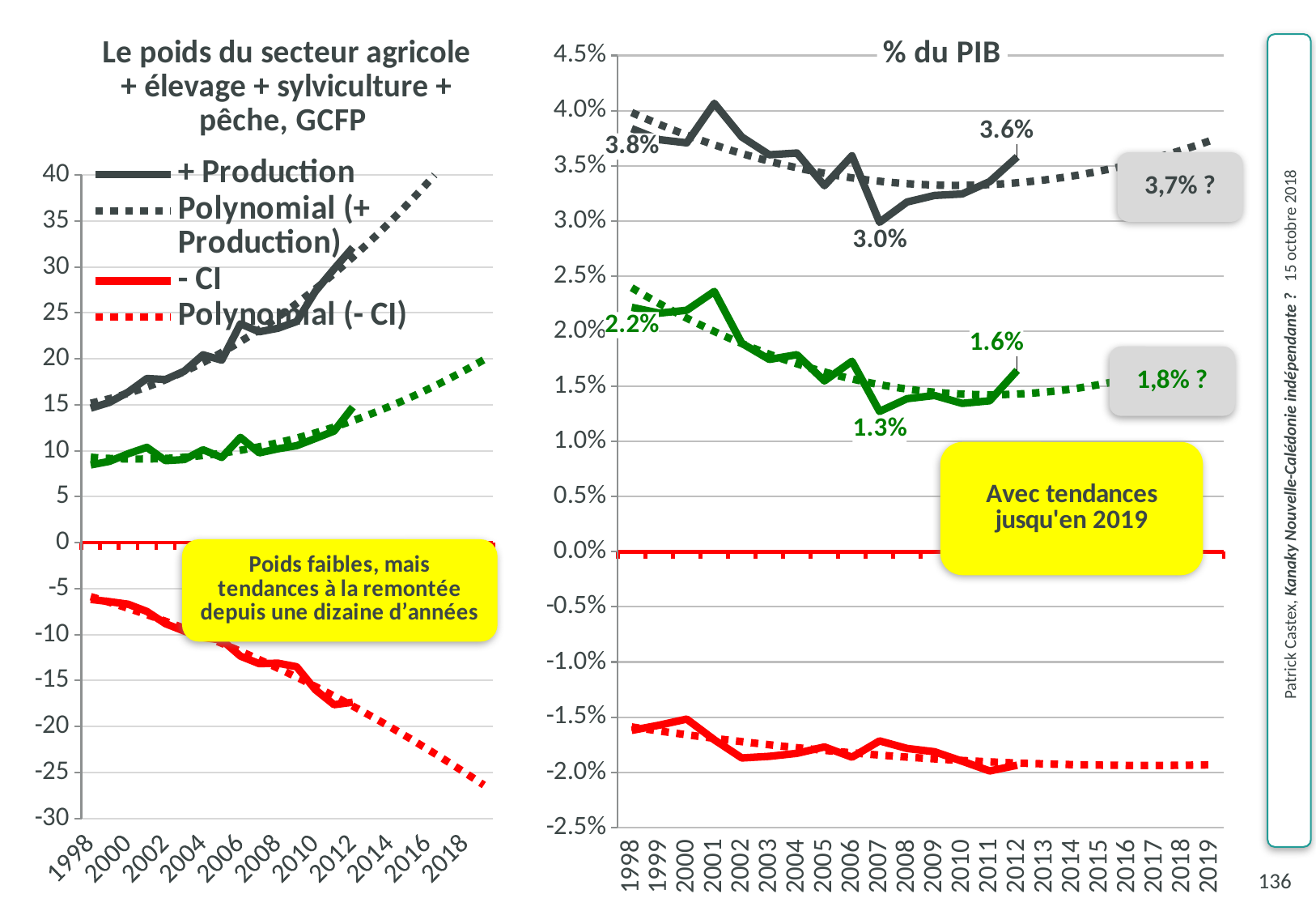

### Chart: Le poids du secteur agricole + élevage + sylviculture + pêche, GCFP

| Category | + Production | - CI | = VAB |
|---|---|---|---|
| 1998.0 | 14.6359558088324 | -6.18100924334539 | 8.45494656548698 |
| 1999.0 | 15.26079252529138 | -6.42325828523013 | 8.83753424006125 |
| 2000.0 | 16.38262304516098 | -6.707515512922224 | 9.67510753223881 |
| 2001.0 | 17.86325473423489 | -7.492926300216586 | 10.3703284340183 |
| 2002.0 | 17.75092924895015 | -8.828505401983307 | 8.92242384696684 |
| 2003.0 | 18.66311603795353 | -9.622501227193865 | 9.04061481075967 |
| 2004.0 | 20.44322885813652 | -10.33803423154776 | 10.10519462658877 |
| 2005.0 | 19.86130379305671 | -10.59389506061495 | 9.267408732441764 |
| 2006.0 | 23.81344185621111 | -12.35747401062813 | 11.45596784558298 |
| 2007.0 | 22.94302587987272 | -13.17434412487536 | 9.768681754997369 |
| 2008.0 | 23.332 | -13.123 | 10.209 |
| 2009.0 | 24.056 | -13.506 | 10.55 |
| 2010.0 | 27.344 | -16.009 | 11.335 |
| 2011.0 | 29.78 | -17.638 | 12.142 |
| 2012.0 | 32.122 | -17.369 | 14.753 |
| 2013.0 | None | None | None |
| 2014.0 | None | None | None |
| 2015.0 | None | None | None |
| 2016.0 | None | None | None |
| 2017.0 | None | None | None |
| 2018.0 | None | None | None |
| 2019.0 | None | None | None |

### Chart: % du PIB

| Category | + Production | - CI | = VAB |
|---|---|---|---|
| 1998.0 | 0.0383679746424377 | -0.0162034382319079 | 0.0221645364105298 |
| 1999.0 | 0.0373642368595033 | -0.0157265845519725 | 0.0216376523075307 |
| 2000.0 | 0.0370755208553116 | -0.0151797810766407 | 0.0218957397786708 |
| 2001.0 | 0.040655324178157 | -0.0170532947276695 | 0.0236020294504876 |
| 2002.0 | 0.0376081931979753 | -0.0187046059477024 | 0.0189035872502729 |
| 2003.0 | 0.0359913165297917 | -0.0185567344044773 | 0.0174345821253145 |
| 2004.0 | 0.0361489317768413 | -0.0182803262995381 | 0.0178686054773032 |
| 2005.0 | 0.0331905637581252 | -0.0177036388506957 | 0.0154869249074295 |
| 2006.0 | 0.0359016471035313 | -0.0186303884041405 | 0.0172712586993907 |
| 2007.0 | 0.0298746234979631 | -0.01715460604996 | 0.0127200174480031 |
| 2008.0 | 0.0317134370963545 | -0.0178371093354817 | 0.0138763277608727 |
| 2009.0 | 0.032302290137838 | -0.0181357969155986 | 0.0141664932222394 |
| 2010.0 | 0.0324398840686998 | -0.0189924701600284 | 0.0134474139086715 |
| 2011.0 | 0.0335577654449672 | -0.0198754824351354 | 0.0136822830098318 |
| 2012.0 | 0.0358046516397554 | -0.0193602824958256 | 0.0164443691439297 |
| 2013.0 | None | None | None |
| 2014.0 | None | None | None |
| 2015.0 | None | None | None |
| 2016.0 | None | None | None |
| 2017.0 | None | None | None |
| 2018.0 | None | None | None |
| 2019.0 | None | None | None |